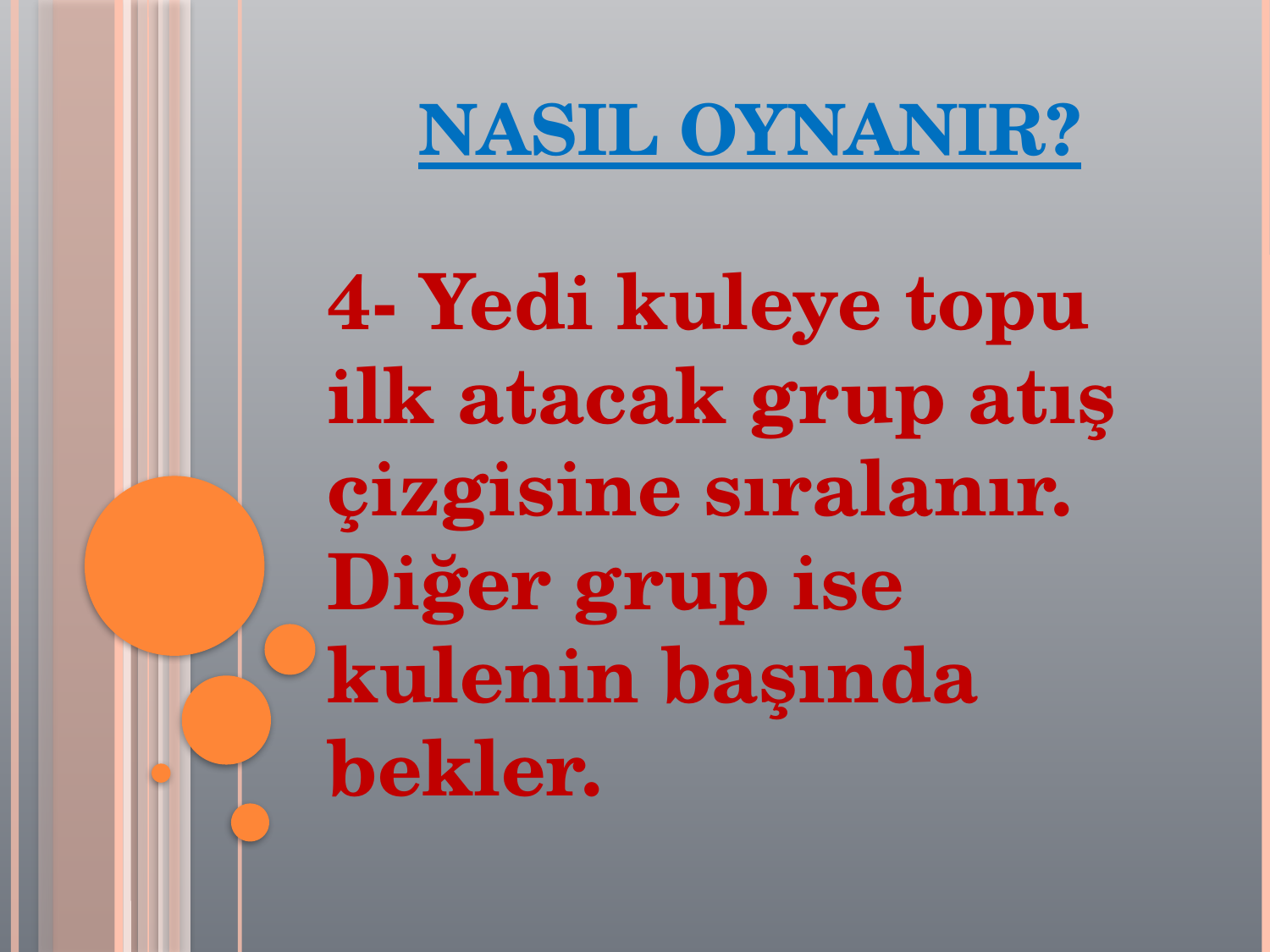

# NASIL OYNANIR?
4- Yedi kuleye topu ilk atacak grup atış çizgisine sıralanır. Diğer grup ise kulenin başında bekler.